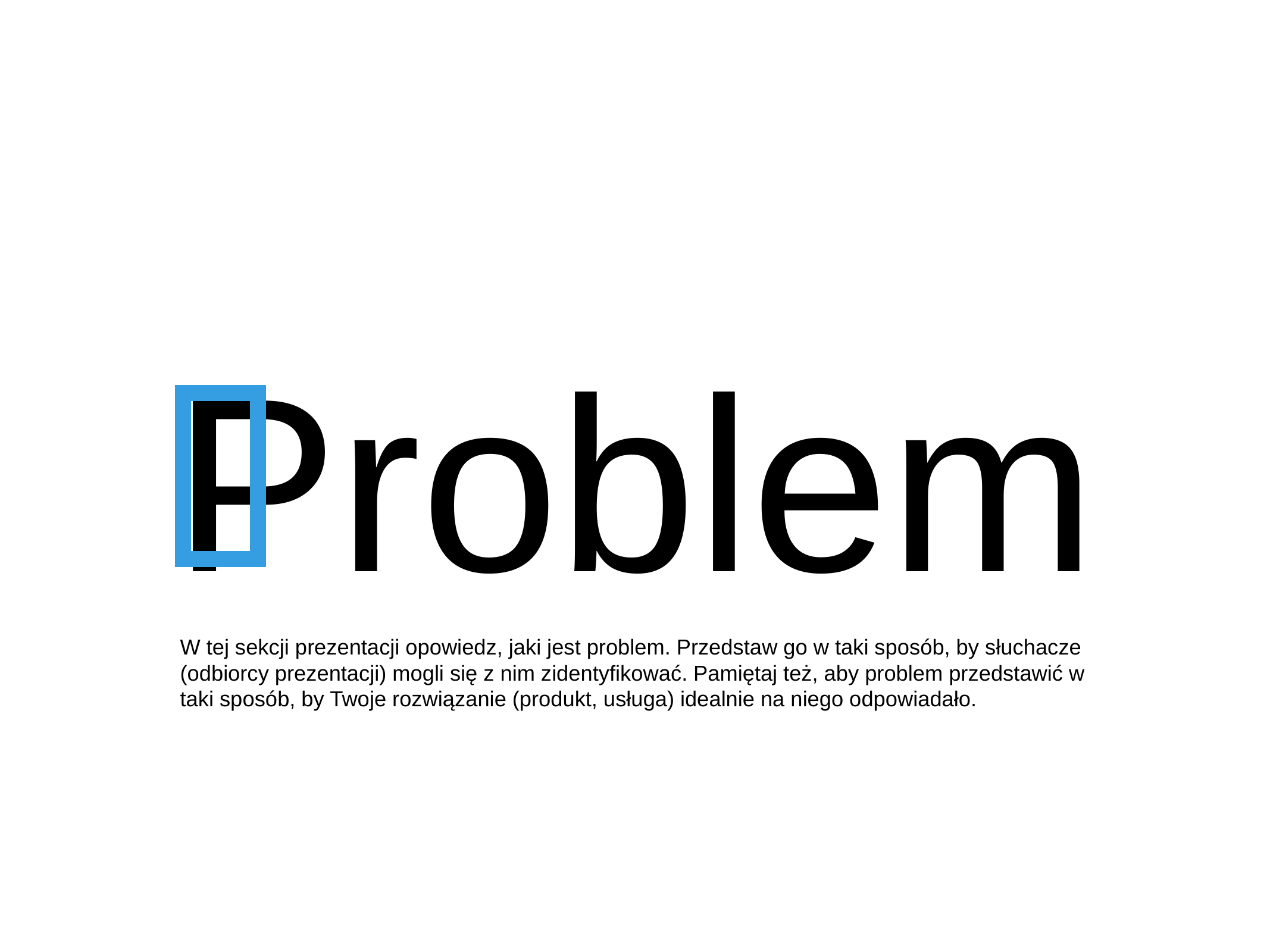

# Problem

W tej sekcji prezentacji opowiedz, jaki jest problem. Przedstaw go w taki sposób, by słuchacze (odbiorcy prezentacji) mogli się z nim zidentyfikować. Pamiętaj też, aby problem przedstawić w taki sposób, by Twoje rozwiązanie (produkt, usługa) idealnie na niego odpowiadało.